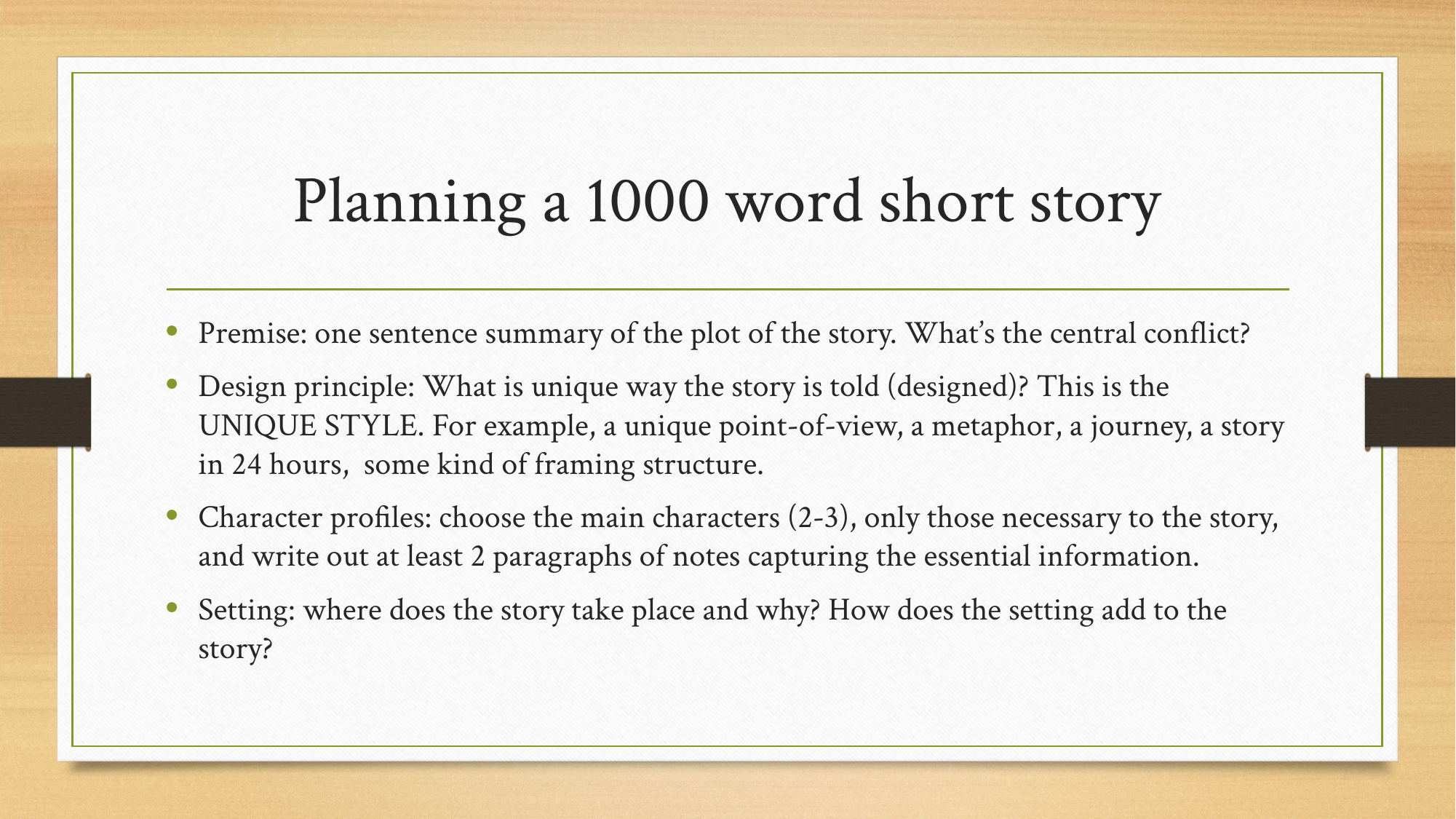

# Planning a 1000 word short story
Premise: one sentence summary of the plot of the story. What’s the central conflict?
Design principle: What is unique way the story is told (designed)? This is the UNIQUE STYLE. For example, a unique point-of-view, a metaphor, a journey, a story in 24 hours,  some kind of framing structure.
Character profiles: choose the main characters (2-3), only those necessary to the story, and write out at least 2 paragraphs of notes capturing the essential information.
Setting: where does the story take place and why? How does the setting add to the story?